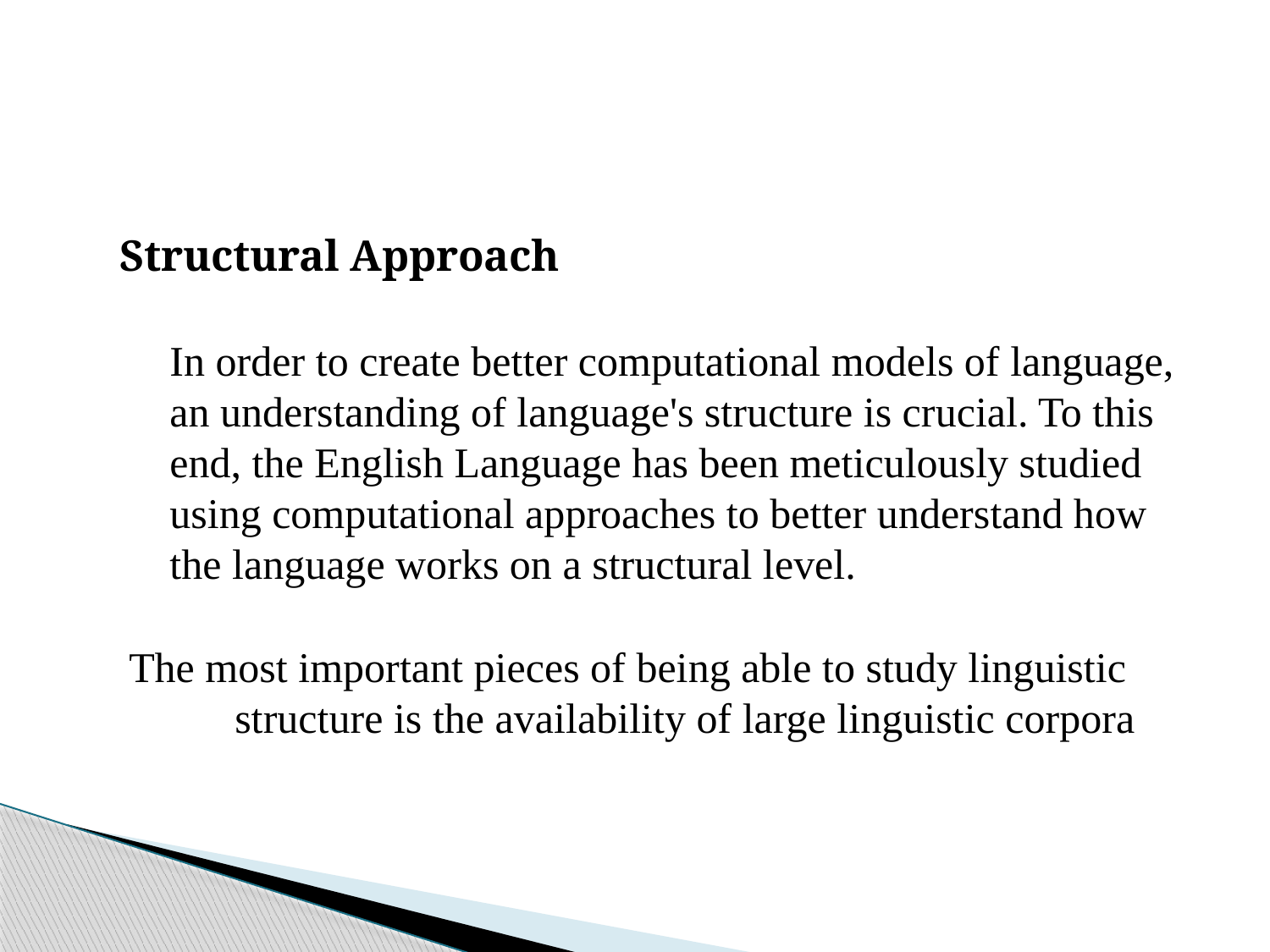

Structural Approach

	In order to create better computational models of language, an understanding of language's structure is crucial. To this end, the English Language has been meticulously studied using computational approaches to better understand how the language works on a structural level.

 The most important pieces of being able to study linguistic                  structure is the availability of large linguistic corpora